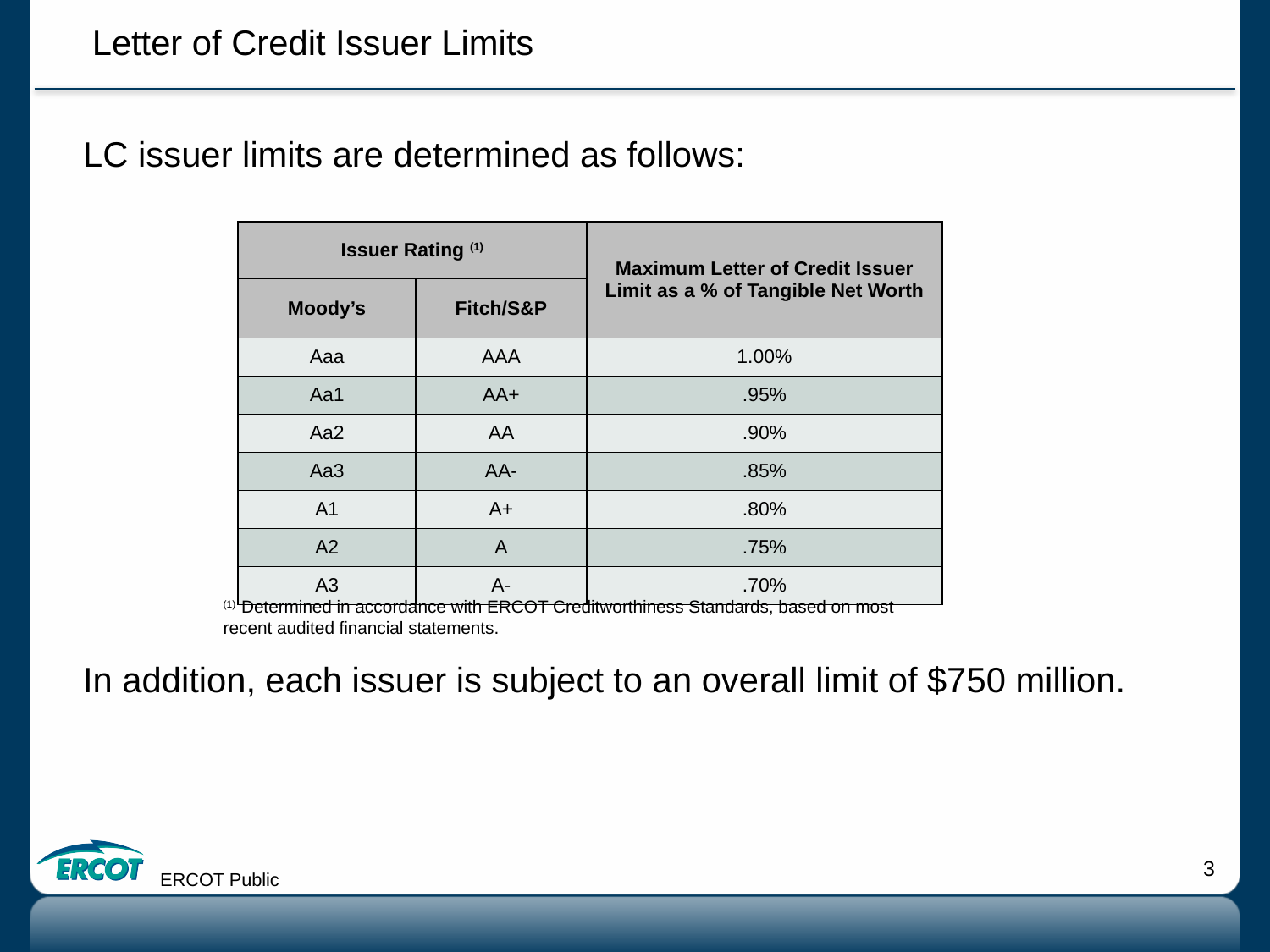

Letter of Credit Issuer Limits
LC issuer limits are determined as follows:
| Issuer Rating (1) |  | Maximum Letter of Credit Issuer Limit as a % of Tangible Net Worth |
| --- | --- | --- |
| Moody’s | Fitch/S&P |  |
| Aaa | AAA | 1.00% |
| Aa1 | AA+ | .95% |
| Aa2 | AA | .90% |
| Aa3 | AA- | .85% |
| A1 | A+ | .80% |
| A2 | A | .75% |
| A3 | A- | .70% |
(1)  Determined in accordance with ERCOT Creditworthiness Standards, based on most recent audited financial statements.
In addition, each issuer is subject to an overall limit of $750 million.

ERCOT Public